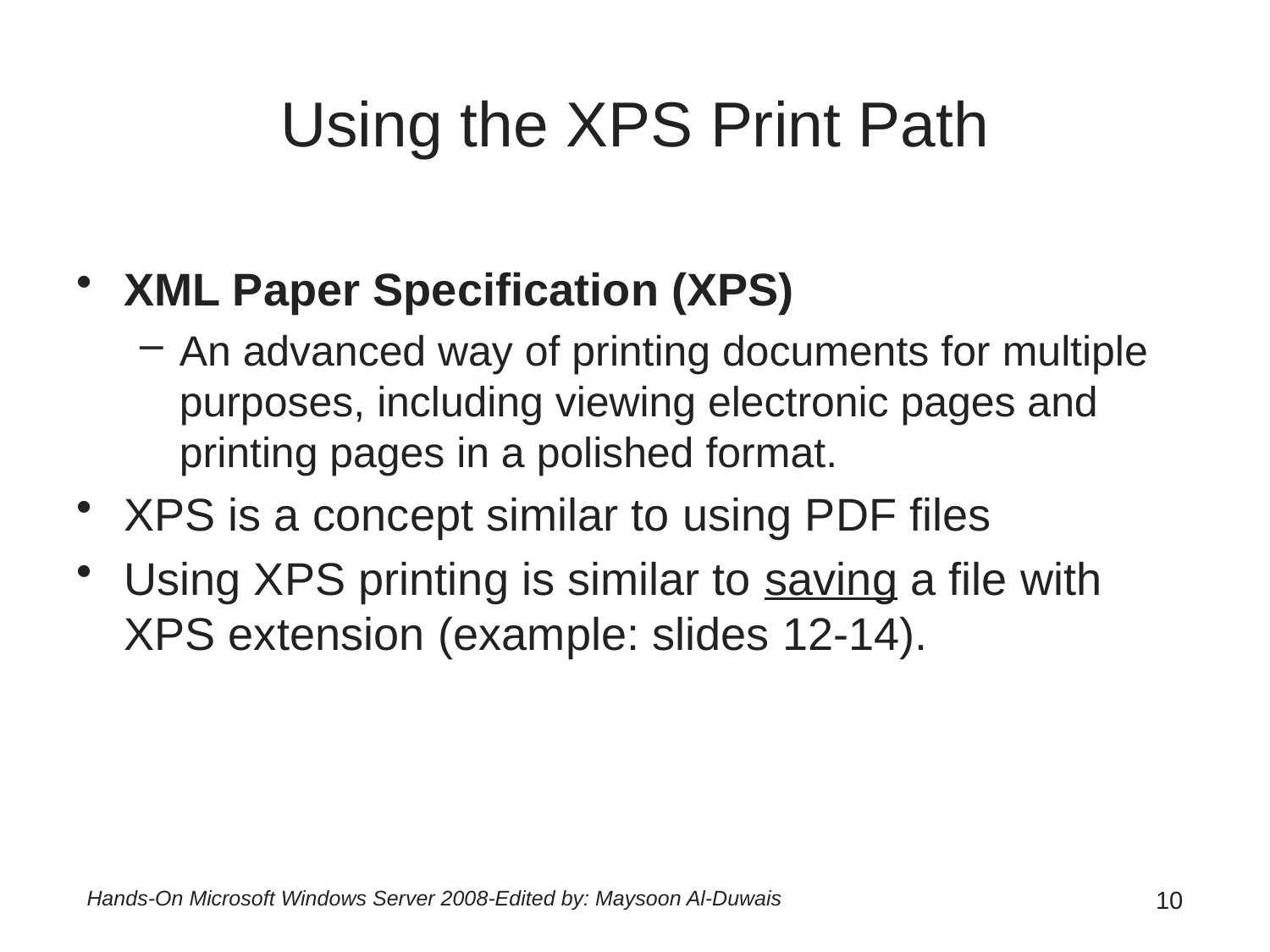

# Using the XPS Print Path
XML Paper Specification (XPS)
An advanced way of printing documents for multiple purposes, including viewing electronic pages and printing pages in a polished format.
XPS is a concept similar to using PDF files
Using XPS printing is similar to saving a file with XPS extension (example: slides 12-14).
Hands-On Microsoft Windows Server 2008-Edited by: Maysoon Al-Duwais
10